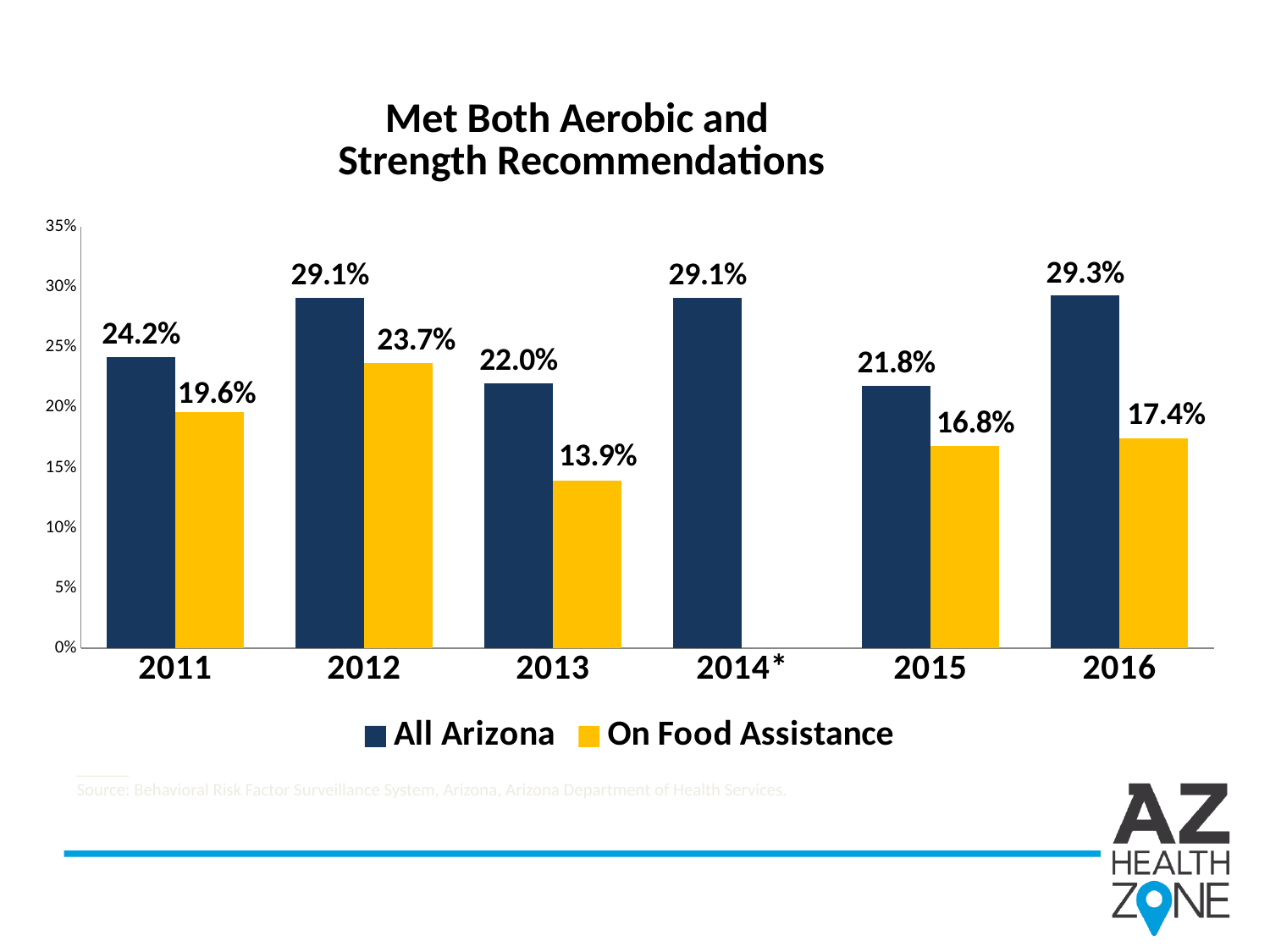

### Chart: Met Both Aerobic and
Strength Recommendations

| Category | All Arizona | On Food Assistance |
|---|---|---|
| 2011 | 0.242 | 0.196 |
| 2012 | 0.291 | 0.237 |
| 2013 | 0.22 | 0.139 |
| 2014* | 0.291 | None |
| 2015 | 0.218 | 0.168 |
| 2016 | 0.293 | 0.174 |
______
Source: Behavioral Risk Factor Surveillance System, Arizona, Arizona Department of Health Services.